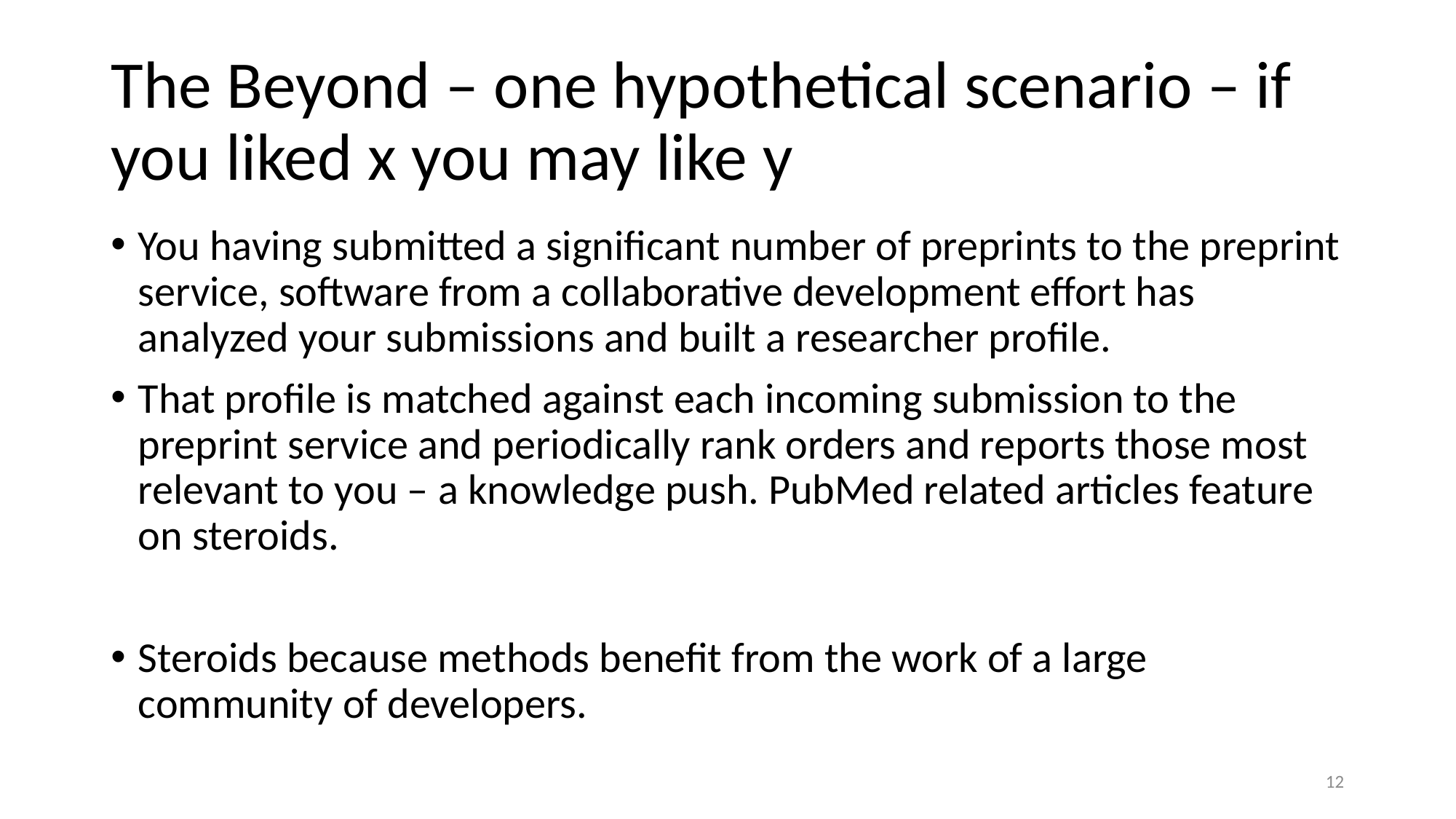

# The Beyond – one hypothetical scenario – if you liked x you may like y
You having submitted a significant number of preprints to the preprint service, software from a collaborative development effort has analyzed your submissions and built a researcher profile.
That profile is matched against each incoming submission to the preprint service and periodically rank orders and reports those most relevant to you – a knowledge push. PubMed related articles feature on steroids.

Steroids because methods benefit from the work of a large community of developers.
12